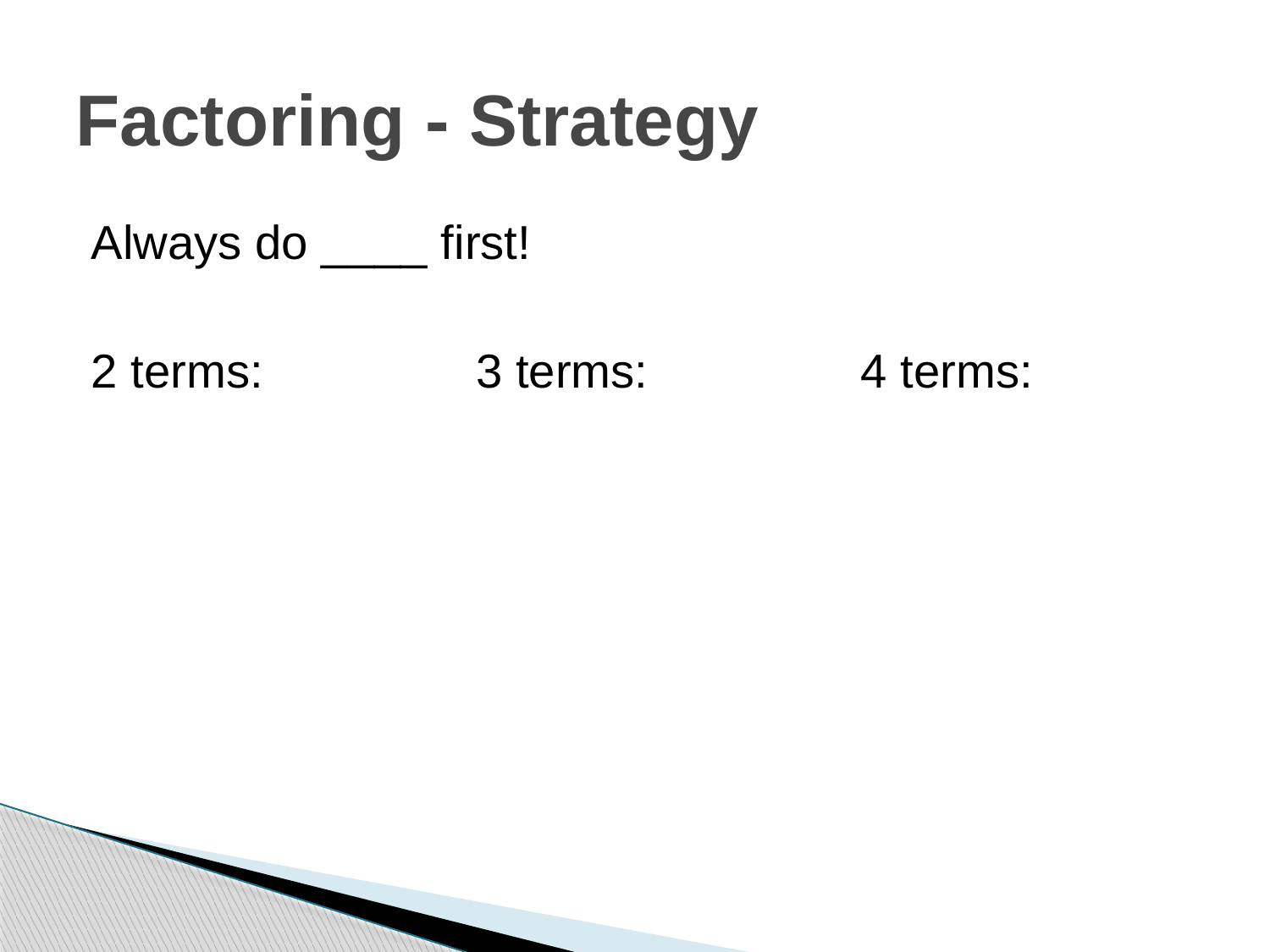

# Factoring - Strategy
Always do ____ first!

2 terms:                3 terms:                4 terms: